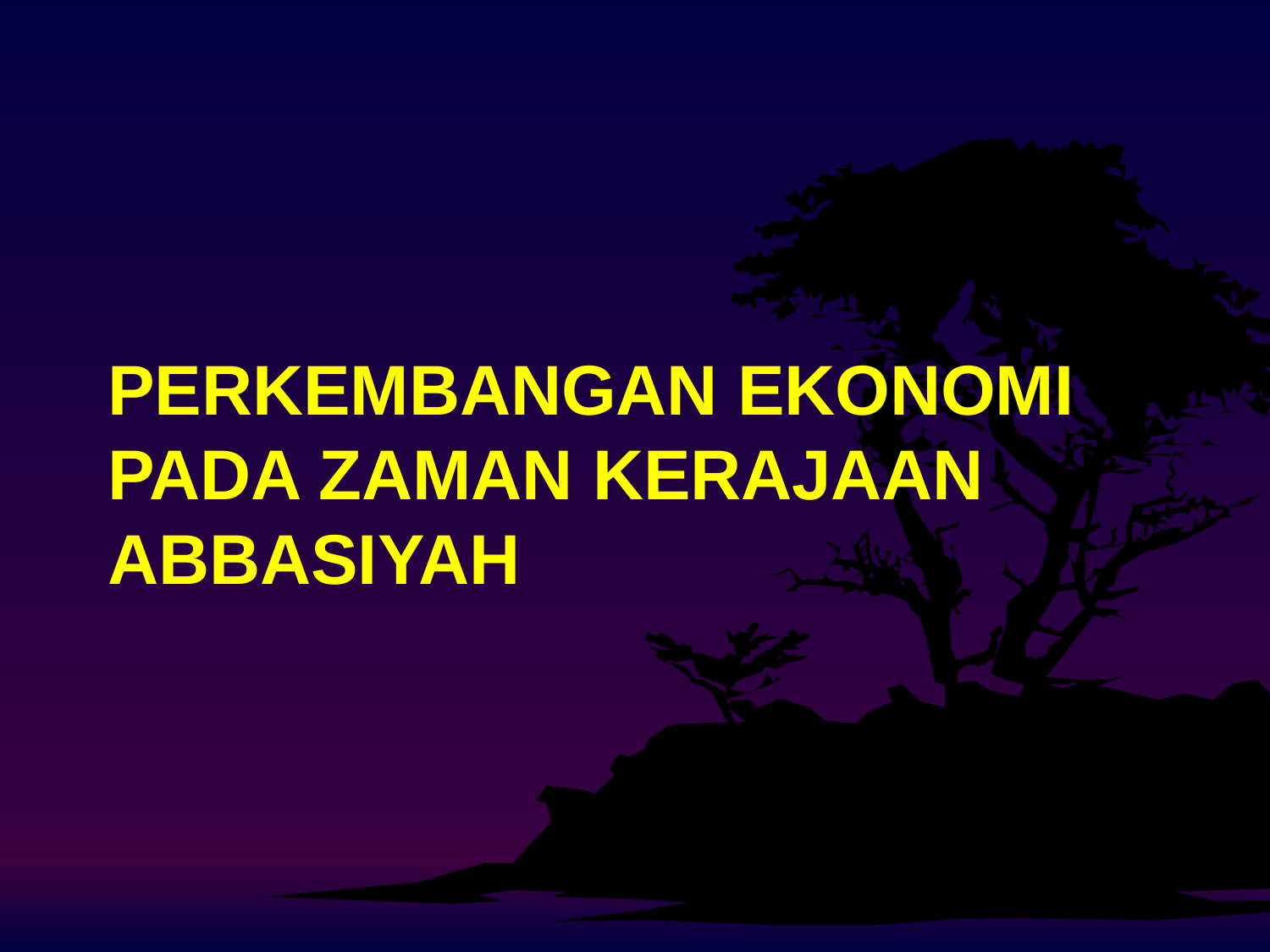

# PERKEMBANGAN EKONOMI PADA ZAMAN KERAJAAN ABBASIYAH